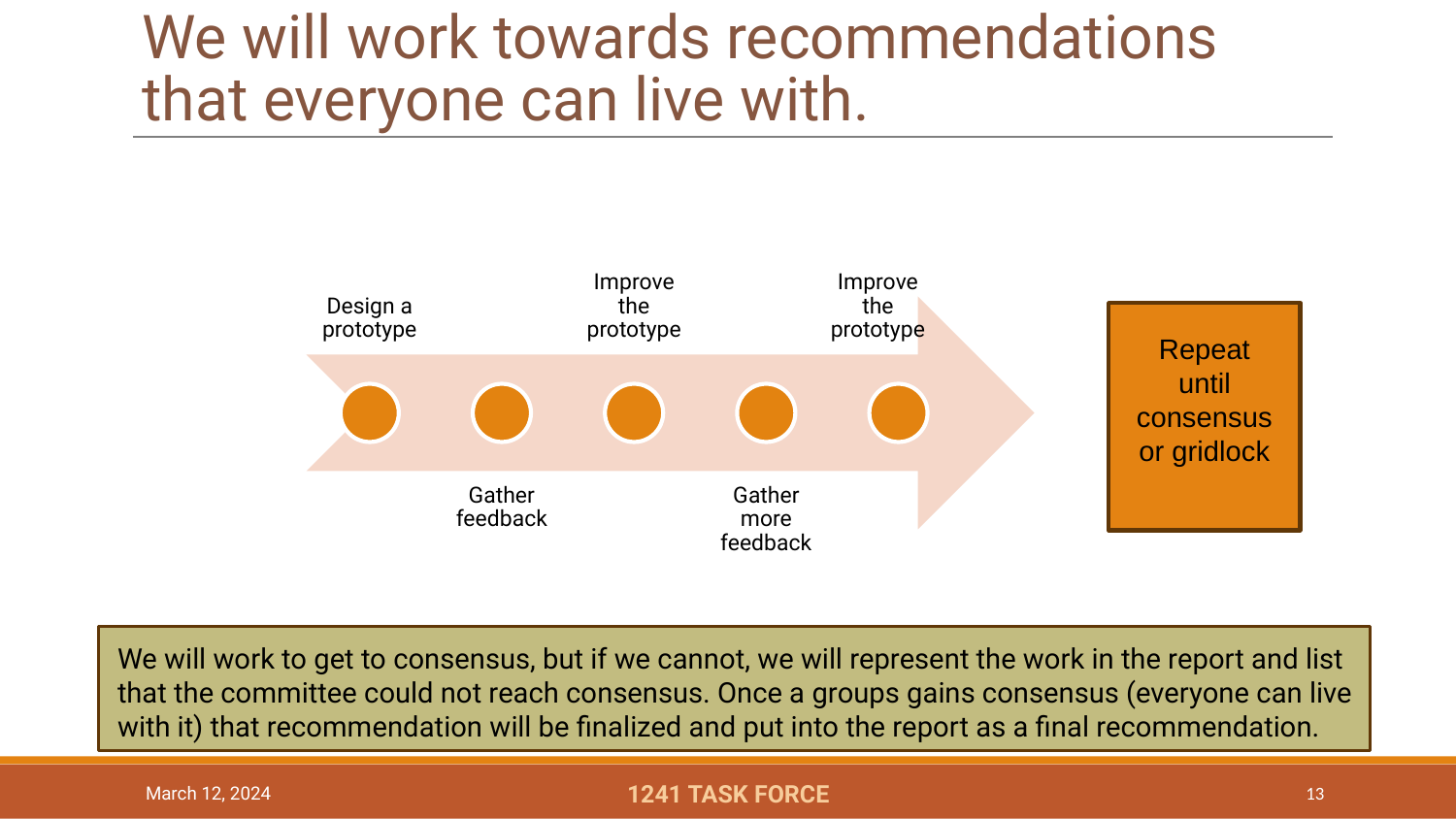

# We will work towards recommendations that everyone can live with.

Design a prototype

Improve the prototype

Improve the prototype

Gather feedback

Gather more feedback

Repeat until consensus or gridlock

We will work to get to consensus, but if we cannot, we will represent the work in the report and list that the committee could not reach consensus. Once a groups gains consensus (everyone can live with it) that recommendation will be finalized and put into the report as a final recommendation.
March 12, 2024
1241 TASK FORCE
13